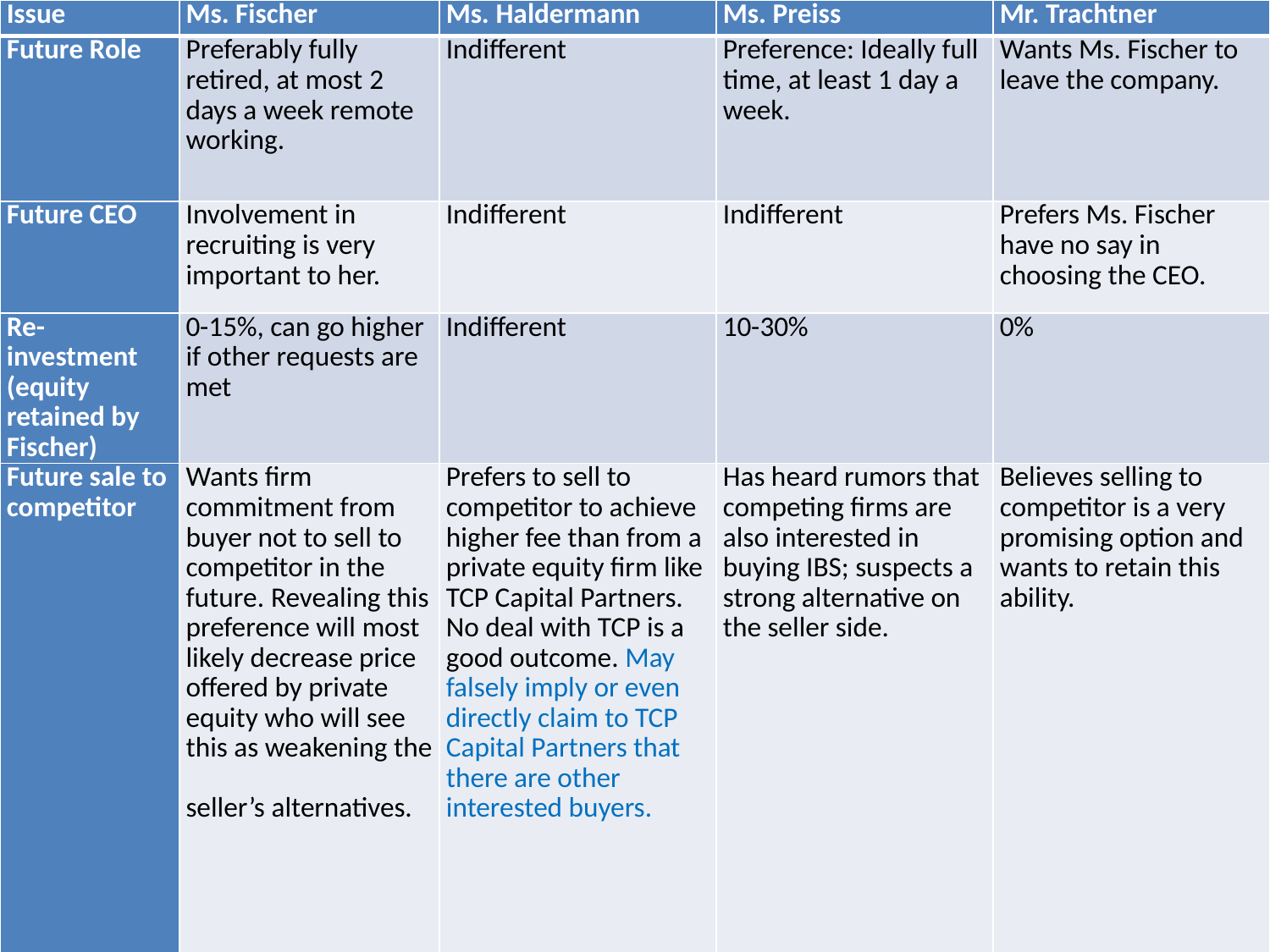

| Issue | Ms. Fischer | Ms. Haldermann | Ms. Preiss | Mr. Trachtner |
| --- | --- | --- | --- | --- |
| Future Role | Preferably fully retired, at most 2 days a week remote working. | Indifferent | Preference: Ideally full time, at least 1 day a week. | Wants Ms. Fischer to leave the company. |
| Future CEO | Involvement in recruiting is very important to her. | Indifferent | Indifferent | Prefers Ms. Fischer have no say in choosing the CEO. |
| Re-investment (equity retained by Fischer) | 0-15%, can go higher if other requests are met | Indifferent | 10-30% | 0% |
| Future sale to competitor | Wants firm commitment from buyer not to sell to competitor in the future. Revealing this preference will most likely decrease price offered by private equity who will see this as weakening the seller’s alternatives. | Prefers to sell to competitor to achieve higher fee than from a private equity firm like TCP Capital Partners. No deal with TCP is a good outcome. May falsely imply or even directly claim to TCP Capital Partners that there are other interested buyers. | Has heard rumors that competing firms are also interested in buying IBS; suspects a strong alternative on the seller side. | Believes selling to competitor is a very promising option and wants to retain this ability. |